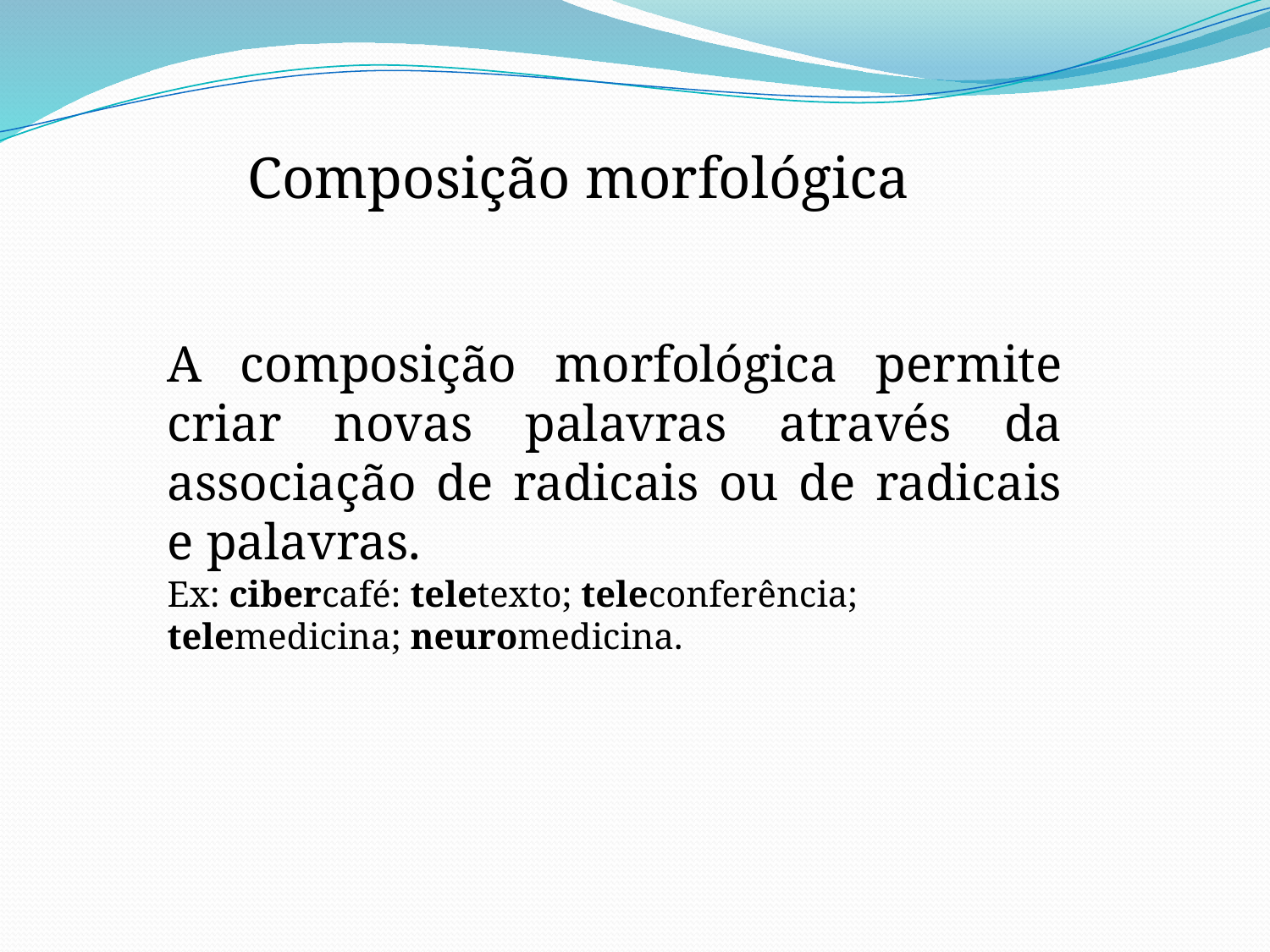

Composição morfológica
A composição morfológica permite criar novas palavras através da associação de radicais ou de radicais e palavras.
Ex: cibercafé: teletexto; teleconferência; telemedicina; neuromedicina.